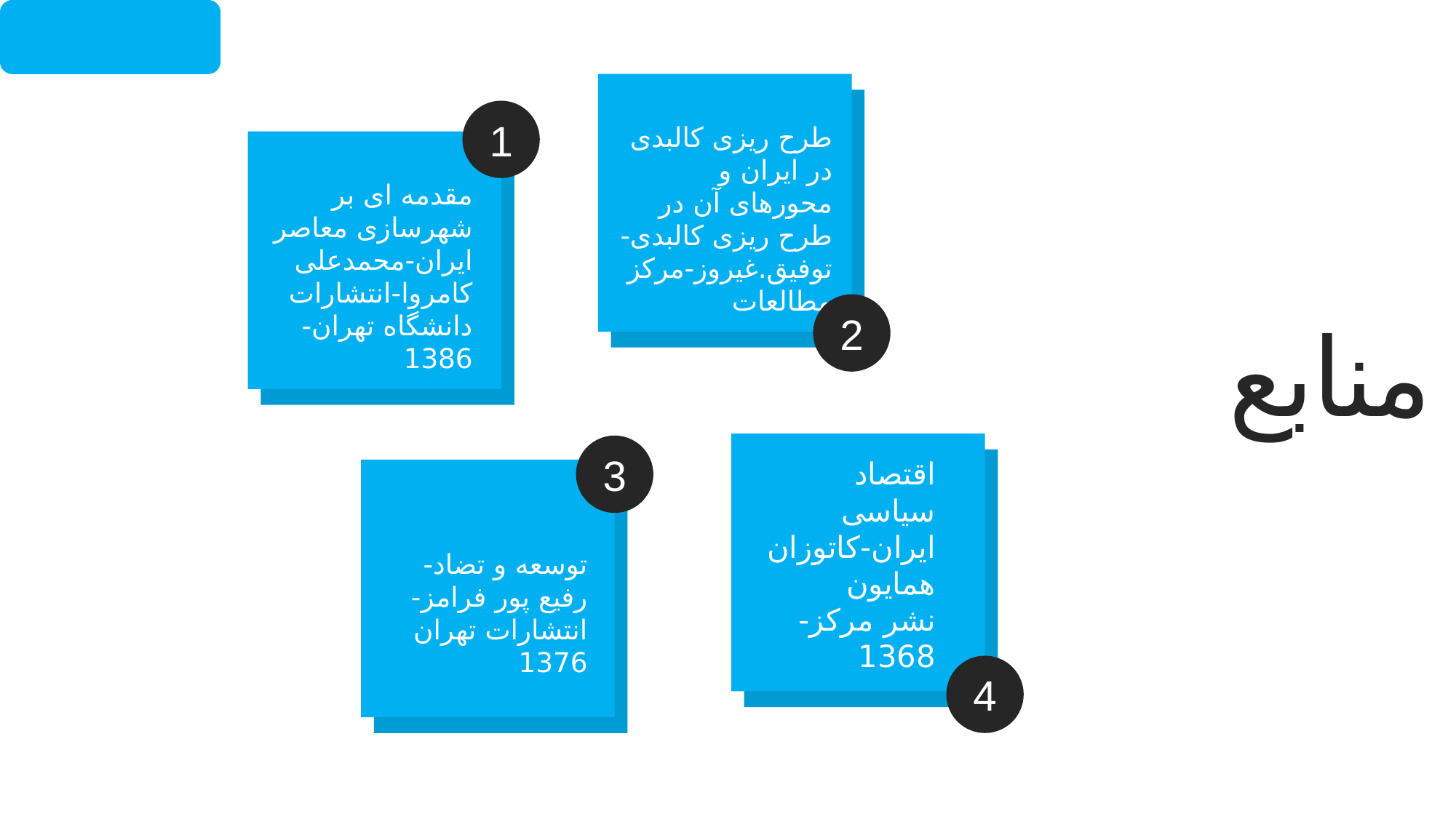

15

طرح ریزی کالبدی در ایران و محورهای آن در طرح ریزی کالبدی-توفیق.غیروز-مرکز مطالعات
2
1

مقدمه ای بر شهرسازی معاصر ایران-محمدعلی کامروا-انتشارات دانشگاه تهران-1386

منابع

اقتصاد سیاسی ایران-کاتوزان همایون
نشر مرکز-1368
4
3

توسعه و تضاد-رفیع پور فرامز-انتشارات تهران 1376